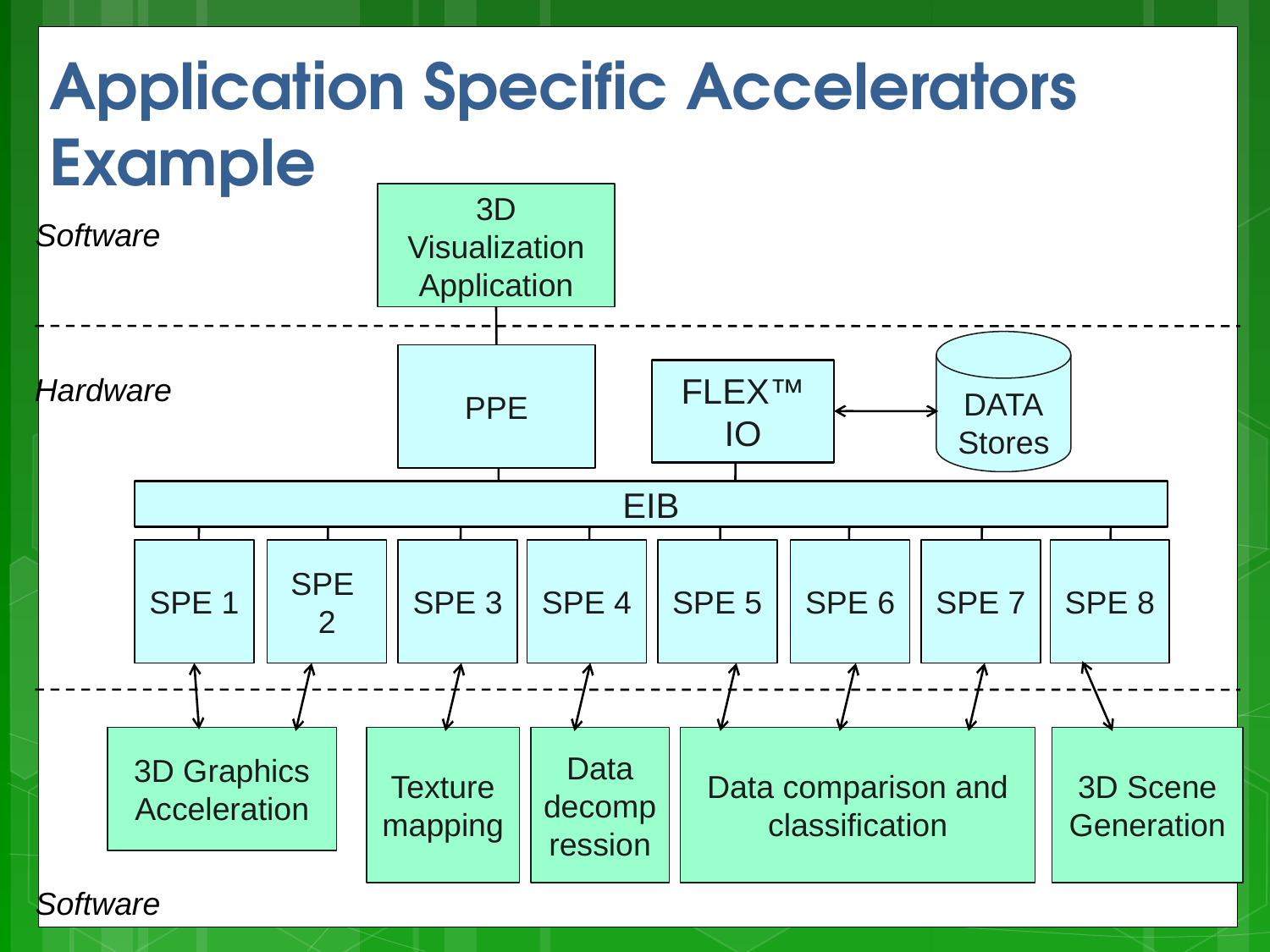

# Application Specific Accelerators Example
3D Visualization Application
Software
DATA
Stores
PPE
FLEX™ IO
Hardware
EIB
SPE 1
SPE  2
SPE 3
SPE 4
SPE 5
SPE 6
SPE 7
SPE 8
3D Graphics Acceleration
Texture
mapping
Data
decompression
Data comparison and classification
3D Scene Generation
Software